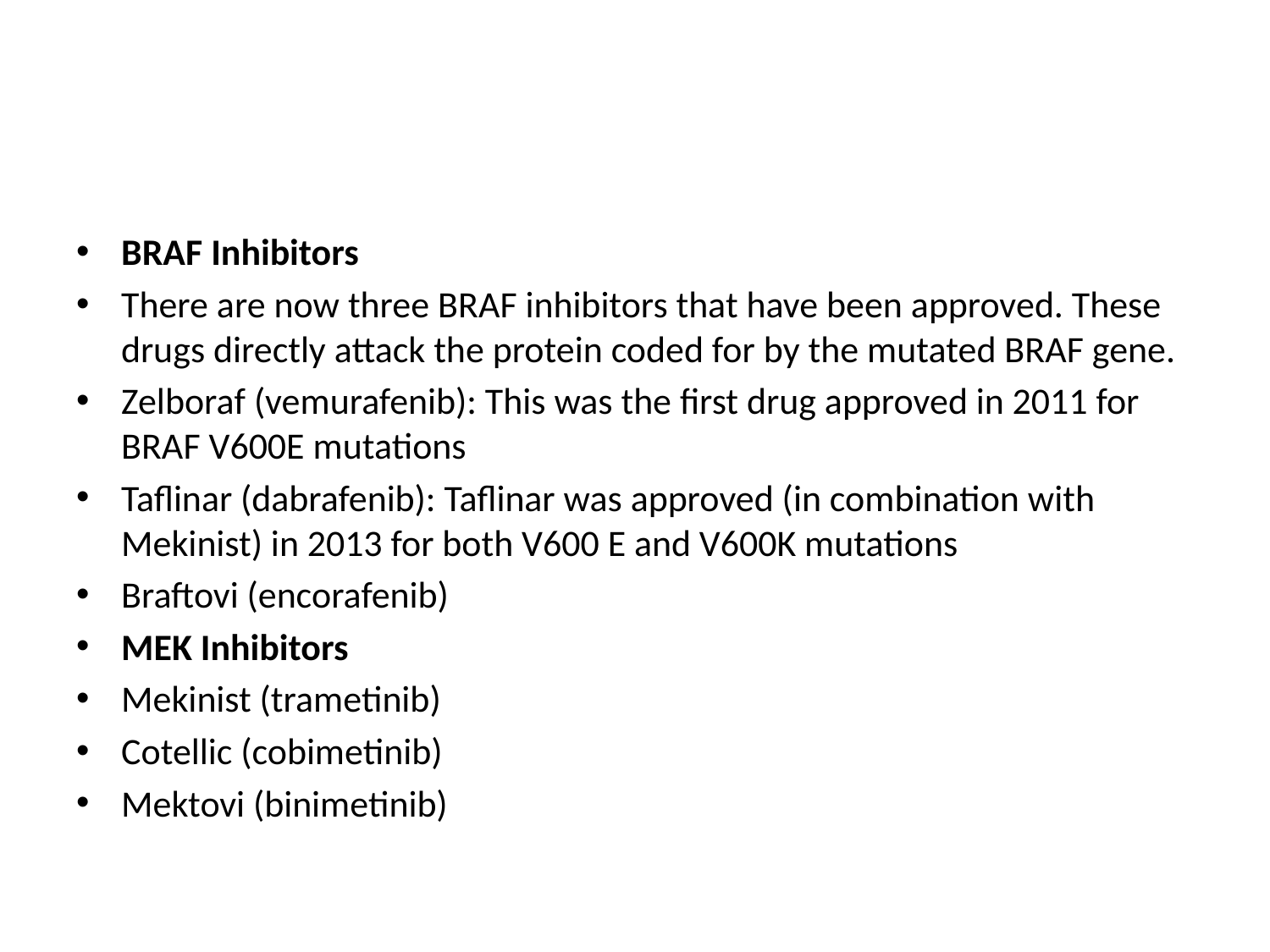

#
BRAF Inhibitors
There are now three BRAF inhibitors that have been approved. These drugs directly attack the protein coded for by the mutated BRAF gene.
Zelboraf (vemurafenib): This was the first drug approved in 2011 for BRAF V600E mutations
Taflinar (dabrafenib): Taflinar was approved (in combination with Mekinist) in 2013 for both V600 E and V600K mutations
Braftovi (encorafenib)
MEK Inhibitors
Mekinist (trametinib)
Cotellic (cobimetinib)
Mektovi (binimetinib)